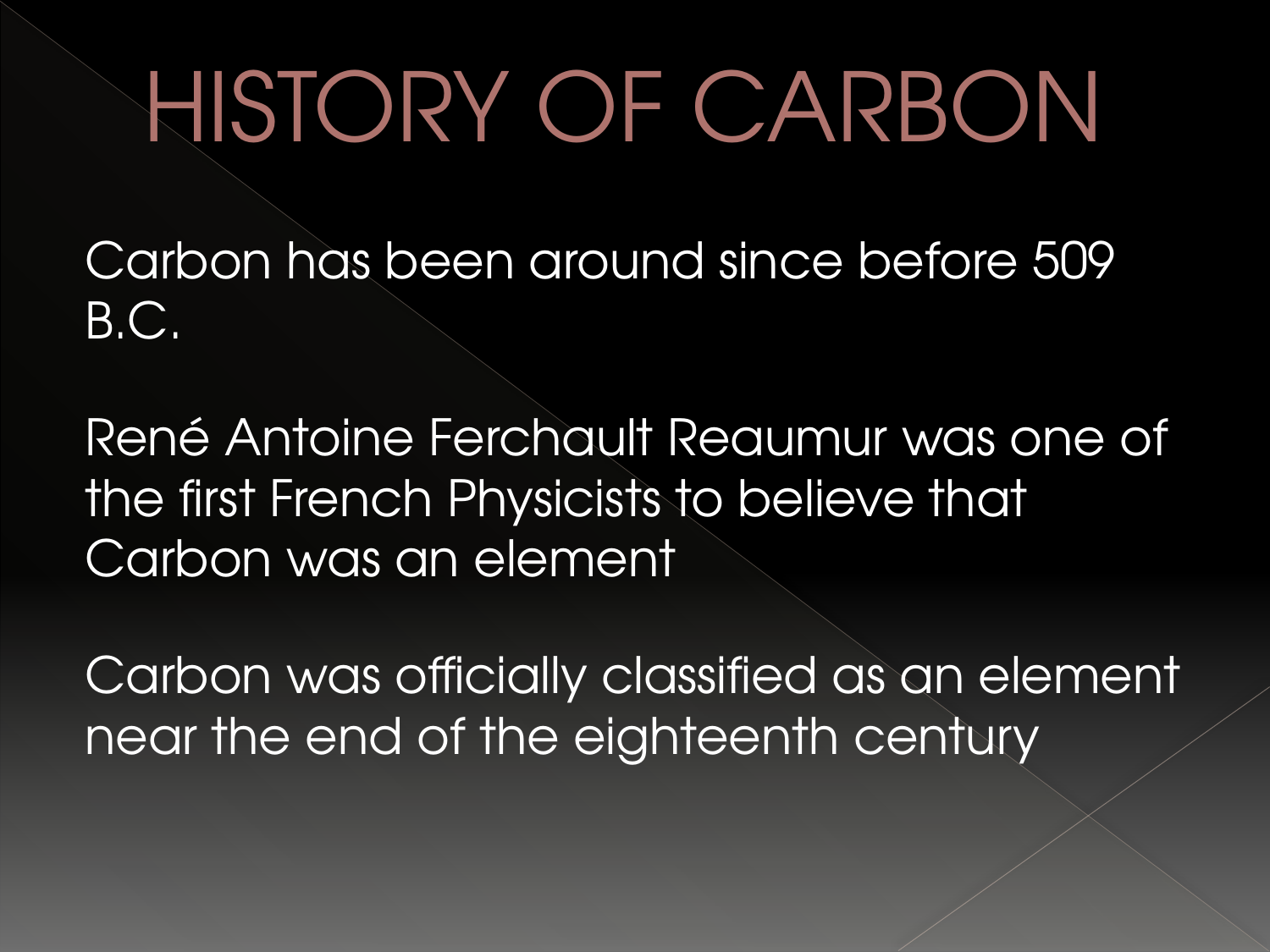

# HISTORY OF CARBON
Carbon has been around since before 509 B.C.

René Antoine Ferchault Reaumur was one of the first French Physicists to believe that Carbon was an element

Carbon was officially classified as an element near the end of the eighteenth century